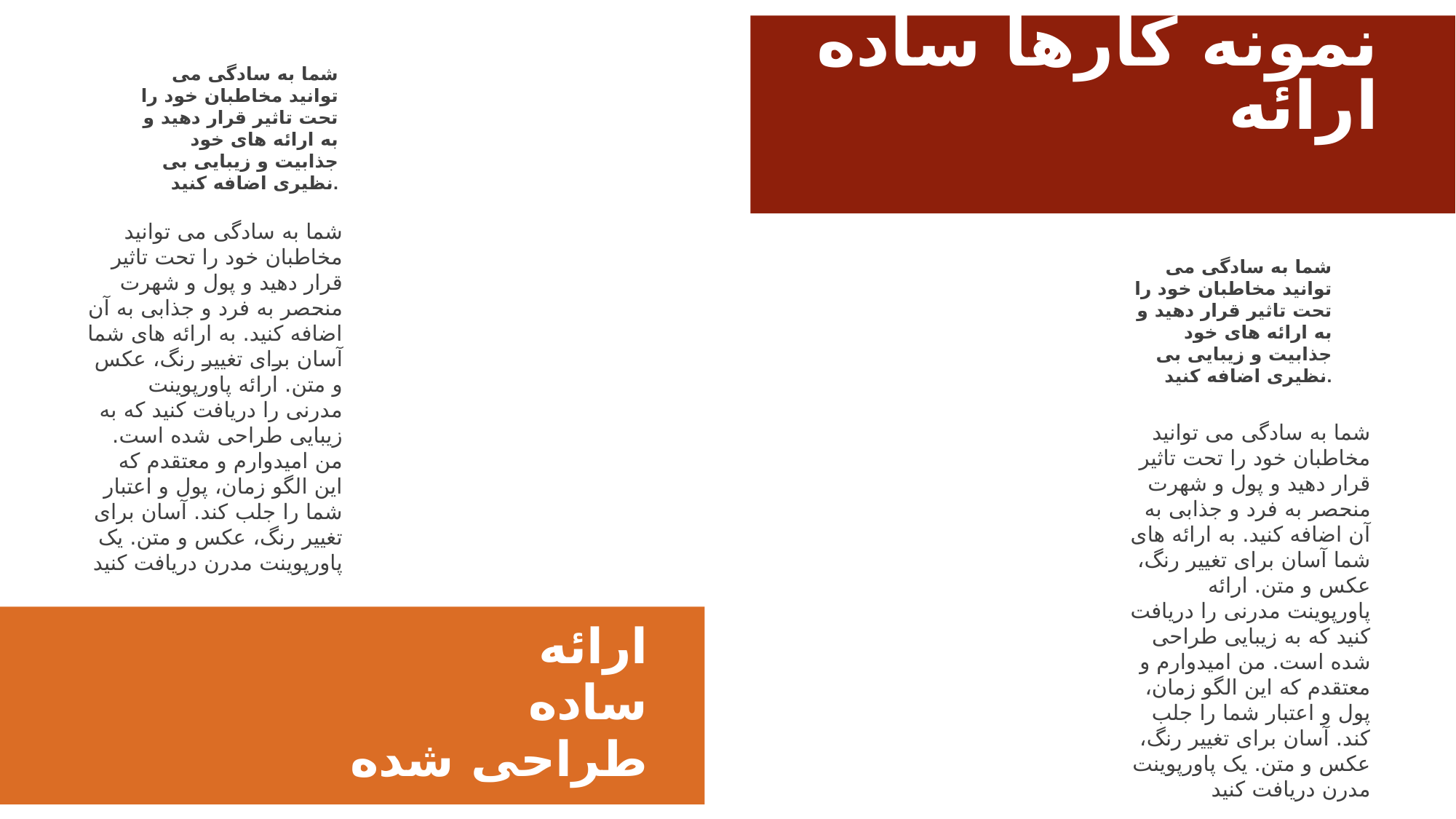

نمونه کارها ساده ارائه

شما به سادگی می توانید مخاطبان خود را تحت تاثیر قرار دهید و به ارائه های خود جذابیت و زیبایی بی نظیری اضافه کنید.
شما به سادگی می توانید مخاطبان خود را تحت تاثیر قرار دهید و پول و شهرت منحصر به فرد و جذابی به آن اضافه کنید. به ارائه های شما آسان برای تغییر رنگ، عکس و متن. ارائه پاورپوینت مدرنی را دریافت کنید که به زیبایی طراحی شده است. من امیدوارم و معتقدم که این الگو زمان، پول و اعتبار شما را جلب کند. آسان برای تغییر رنگ، عکس و متن. یک پاورپوینت مدرن دریافت کنید

شما به سادگی می توانید مخاطبان خود را تحت تاثیر قرار دهید و به ارائه های خود جذابیت و زیبایی بی نظیری اضافه کنید.
شما به سادگی می توانید مخاطبان خود را تحت تاثیر قرار دهید و پول و شهرت منحصر به فرد و جذابی به آن اضافه کنید. به ارائه های شما آسان برای تغییر رنگ، عکس و متن. ارائه پاورپوینت مدرنی را دریافت کنید که به زیبایی طراحی شده است. من امیدوارم و معتقدم که این الگو زمان، پول و اعتبار شما را جلب کند. آسان برای تغییر رنگ، عکس و متن. یک پاورپوینت مدرن دریافت کنید
ارائه
ساده
طراحی شده